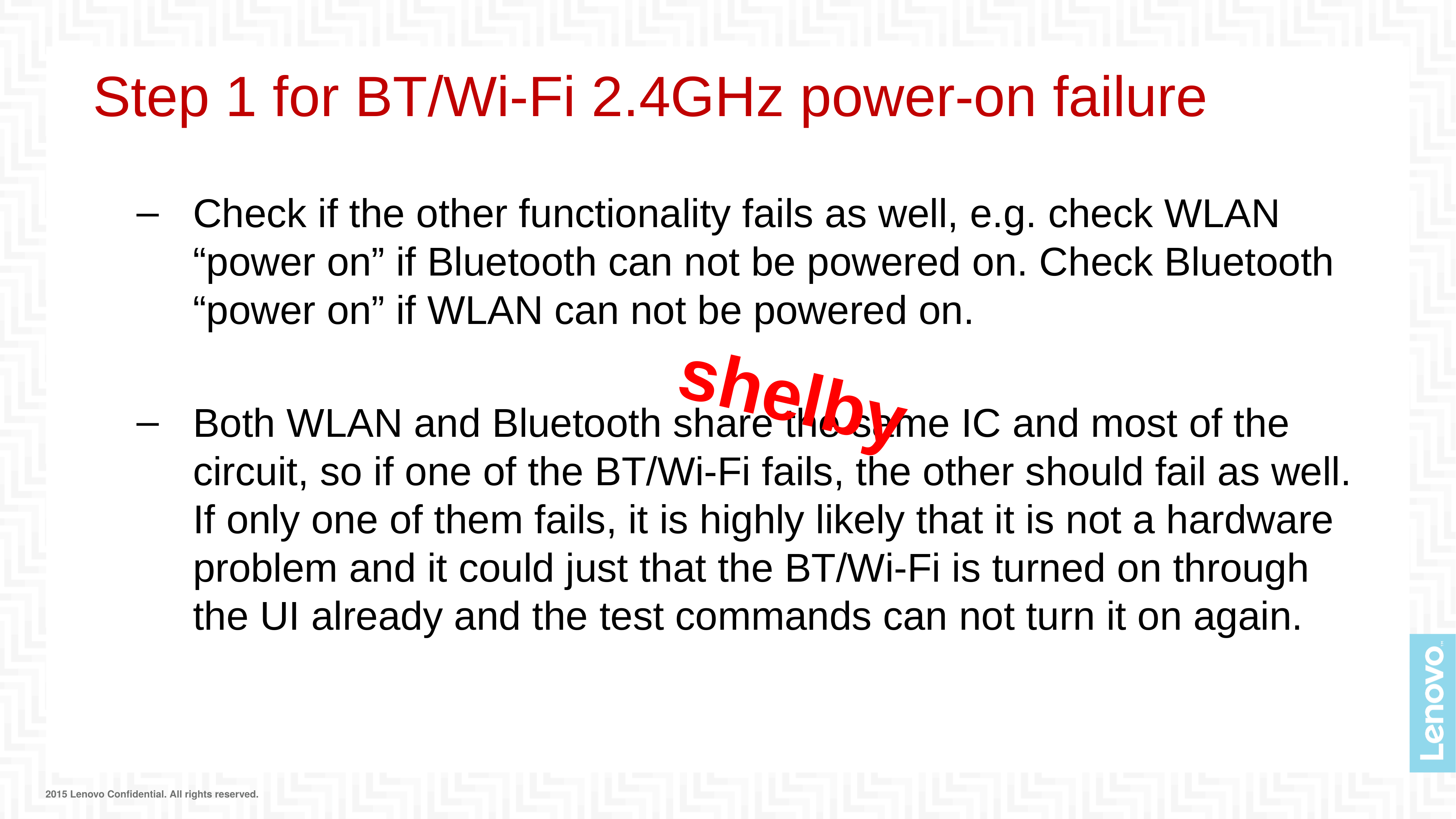

# Step 1 for BT/Wi-Fi 2.4GHz power-on failure

Check if the other functionality fails as well, e.g. check WLAN “power on” if Bluetooth can not be powered on. Check Bluetooth “power on” if WLAN can not be powered on.

Both WLAN and Bluetooth share the same IC and most of the circuit, so if one of the BT/Wi-Fi fails, the other should fail as well. If only one of them fails, it is highly likely that it is not a hardware problem and it could just that the BT/Wi-Fi is turned on through the UI already and the test commands can not turn it on again.
shelby